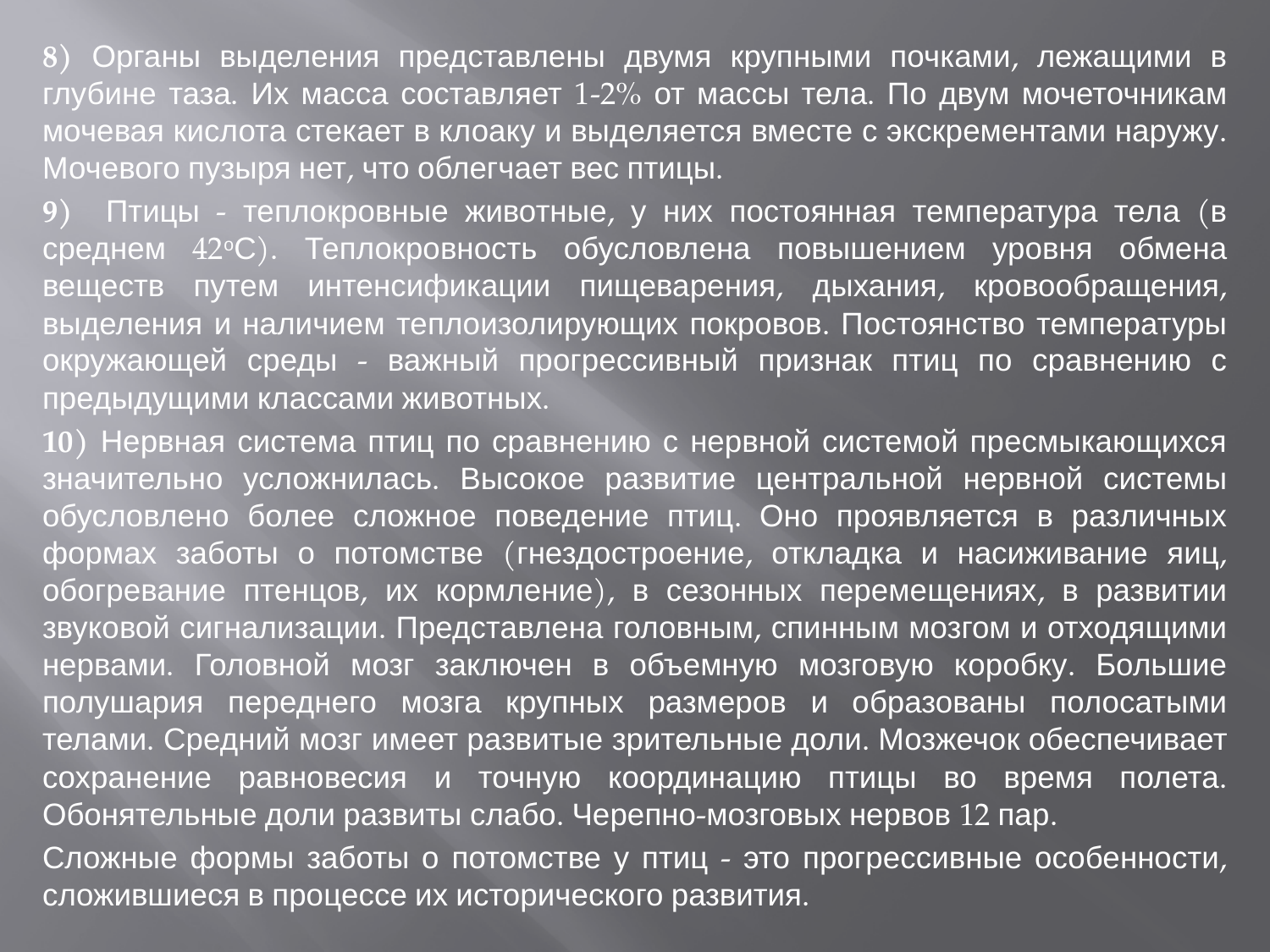

8) Органы выделения представлены двумя крупными почками, лежащими в глубине таза. Их масса составляет 1-2% от массы тела. По двум мочеточникам мочевая кислота стекает в клоаку и выделяется вместе с экскрементами наружу. Мочевого пузыря нет, что облегчает вес птицы.
9)  Птицы - теплокровные животные, у них постоянная температура тела (в среднем 42оС). Теплокровность обусловлена повышением уровня обмена веществ путем интенсификации пищеварения, дыхания, кровообращения, выделения и наличием теплоизолирующих покровов. Постоянство температуры окружающей среды - важный прогрессивный признак птиц по сравнению с предыдущими классами животных.
10) Нервная система птиц по сравнению с нервной системой пресмыкающихся значительно усложнилась. Высокое развитие центральной нервной системы обусловлено более сложное поведение птиц. Оно проявляется в различных формах заботы о потомстве (гнездостроение, откладка и насиживание яиц, обогревание птенцов, их кормление), в сезонных перемещениях, в развитии звуковой сигнализации. Представлена головным, спинным мозгом и отходящими нервами. Головной мозг заключен в объемную мозговую коробку. Большие полушария переднего мозга крупных размеров и образованы полосатыми телами. Средний мозг имеет развитые зрительные доли. Мозжечок обеспечивает сохранение равновесия и точную координацию птицы во время полета. Обонятельные доли развиты слабо. Черепно-мозговых нервов 12 пар.
Сложные формы заботы о потомстве у птиц - это прогрессивные особенности, сложившиеся в процессе их исторического развития.